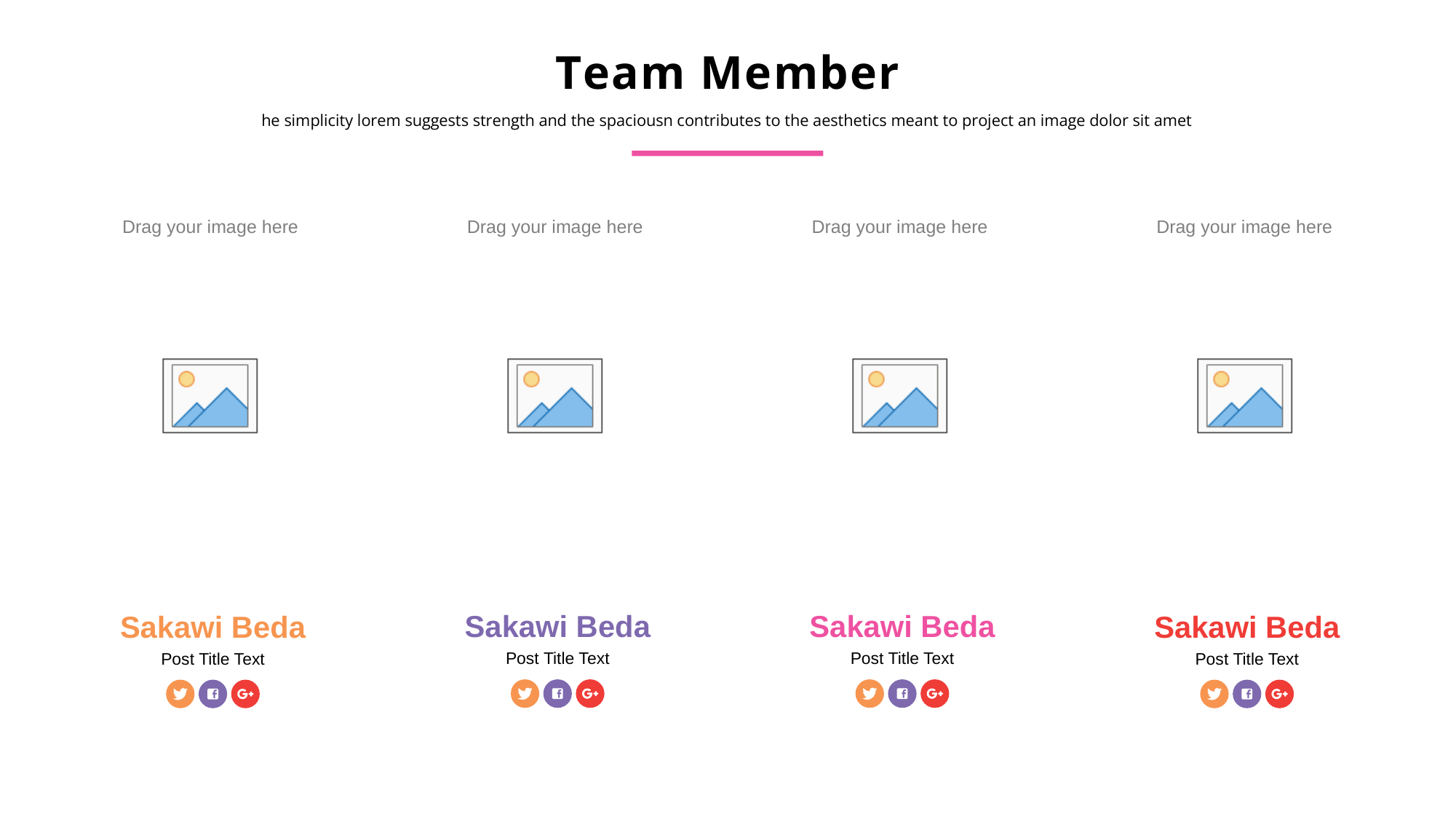

Team Member
he simplicity lorem suggests strength and the spaciousn contributes to the aesthetics meant to project an image dolor sit amet

Sakawi Beda
Post Title Text

Sakawi Beda
Post Title Text

Sakawi Beda
Post Title Text
Sakawi Beda
Post Title Text